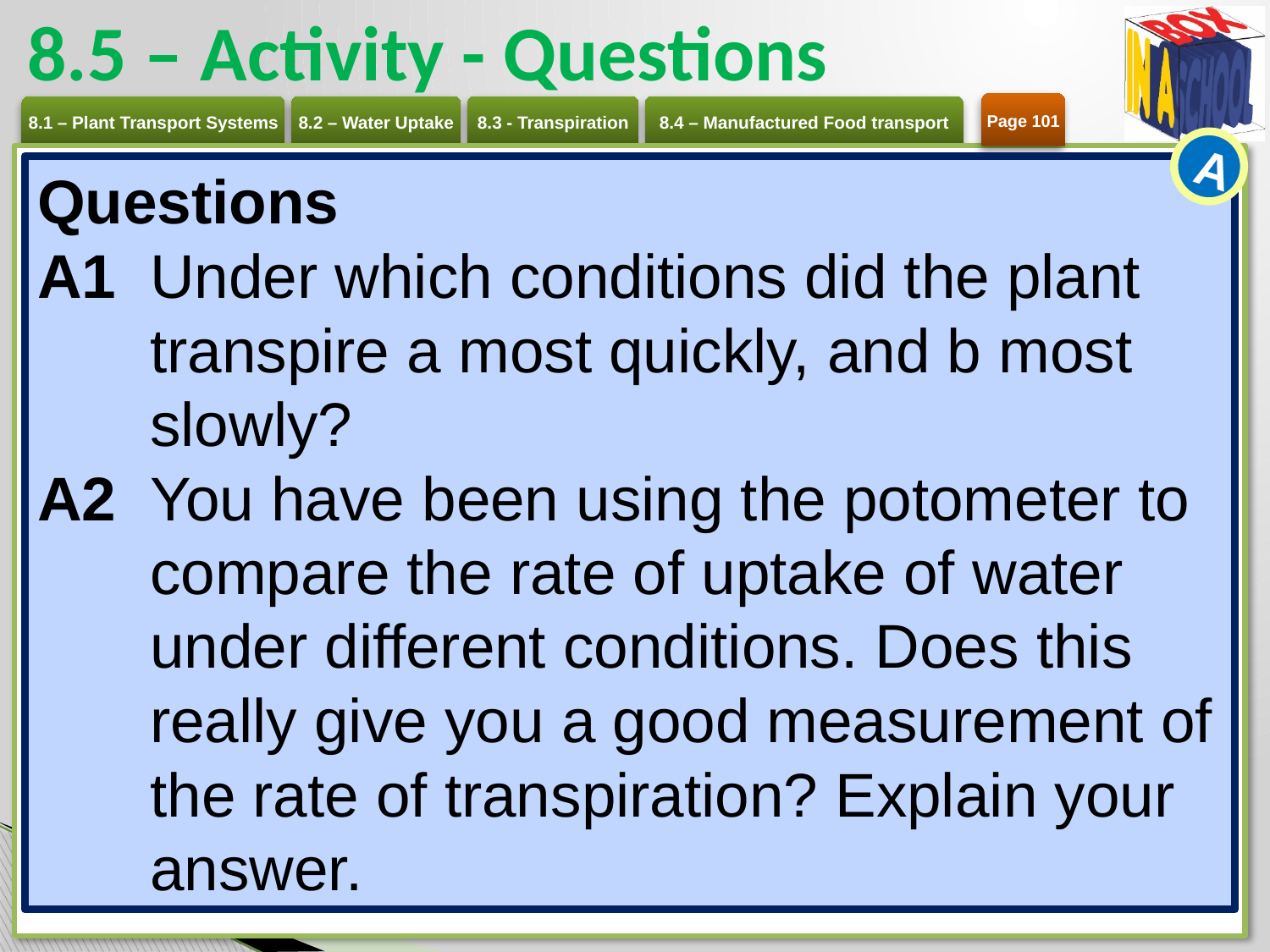

# 8.5 – Activity - Questions
Page 101
A
Questions
A1 	Under which conditions did the plant transpire a most quickly, and b most slowly?
A2 	You have been using the potometer to compare the rate of uptake of water under different conditions. Does this really give you a good measurement of the rate of transpiration? Explain your answer.